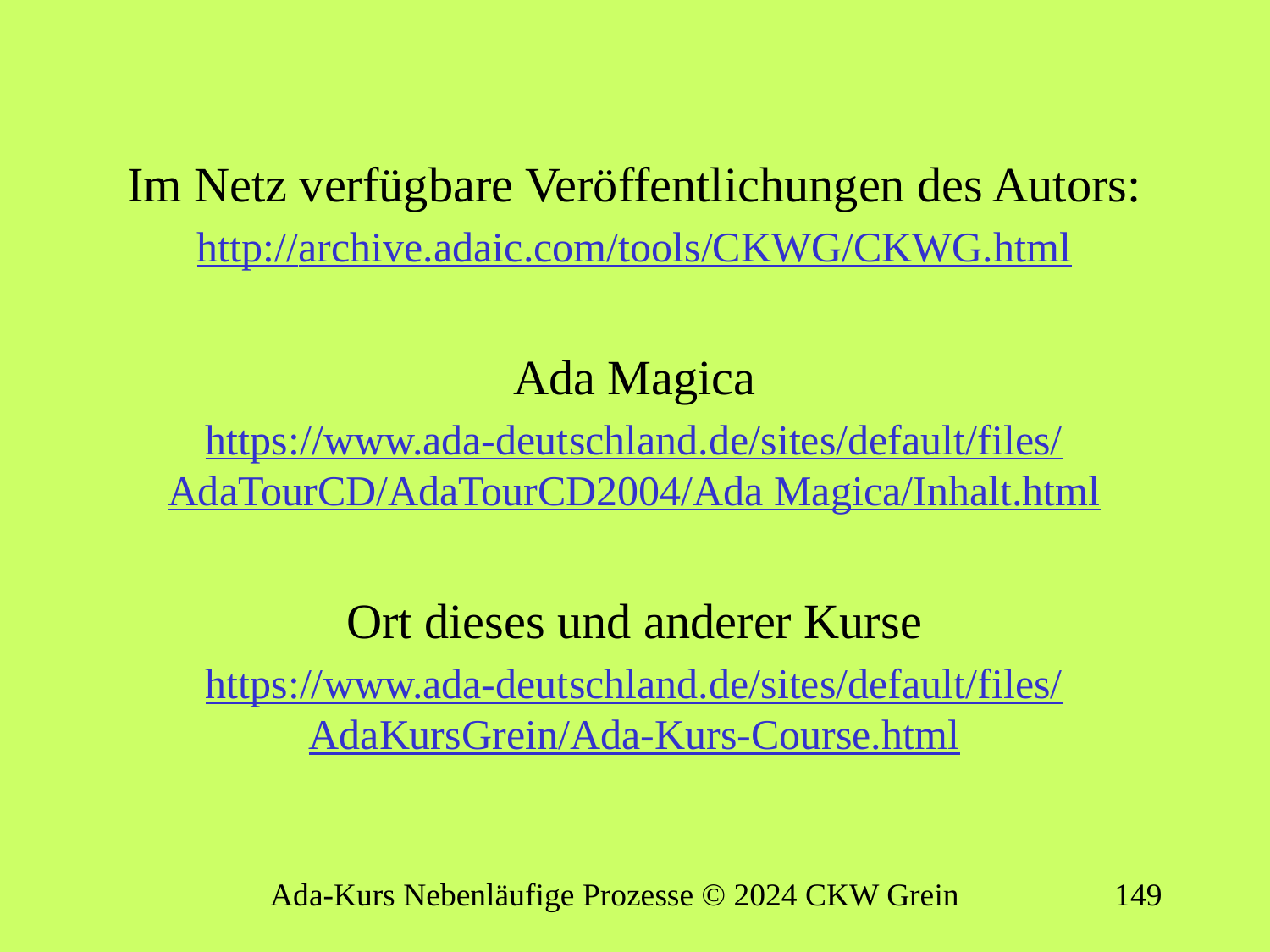

Im Netz verfügbare Veröffentlichungen des Autors:
http://archive.adaic.com/tools/CKWG/CKWG.html

Ada Magica
https://www.ada-deutschland.de/sites/default/files/
AdaTourCD/AdaTourCD2004/Ada Magica/Inhalt.html

Ort dieses und anderer Kurse
https://www.ada-deutschland.de/sites/default/files/
AdaKursGrein/Ada-Kurs-Course.html
Ada-Kurs Nebenläufige Prozesse © 2024 CKW Grein
149